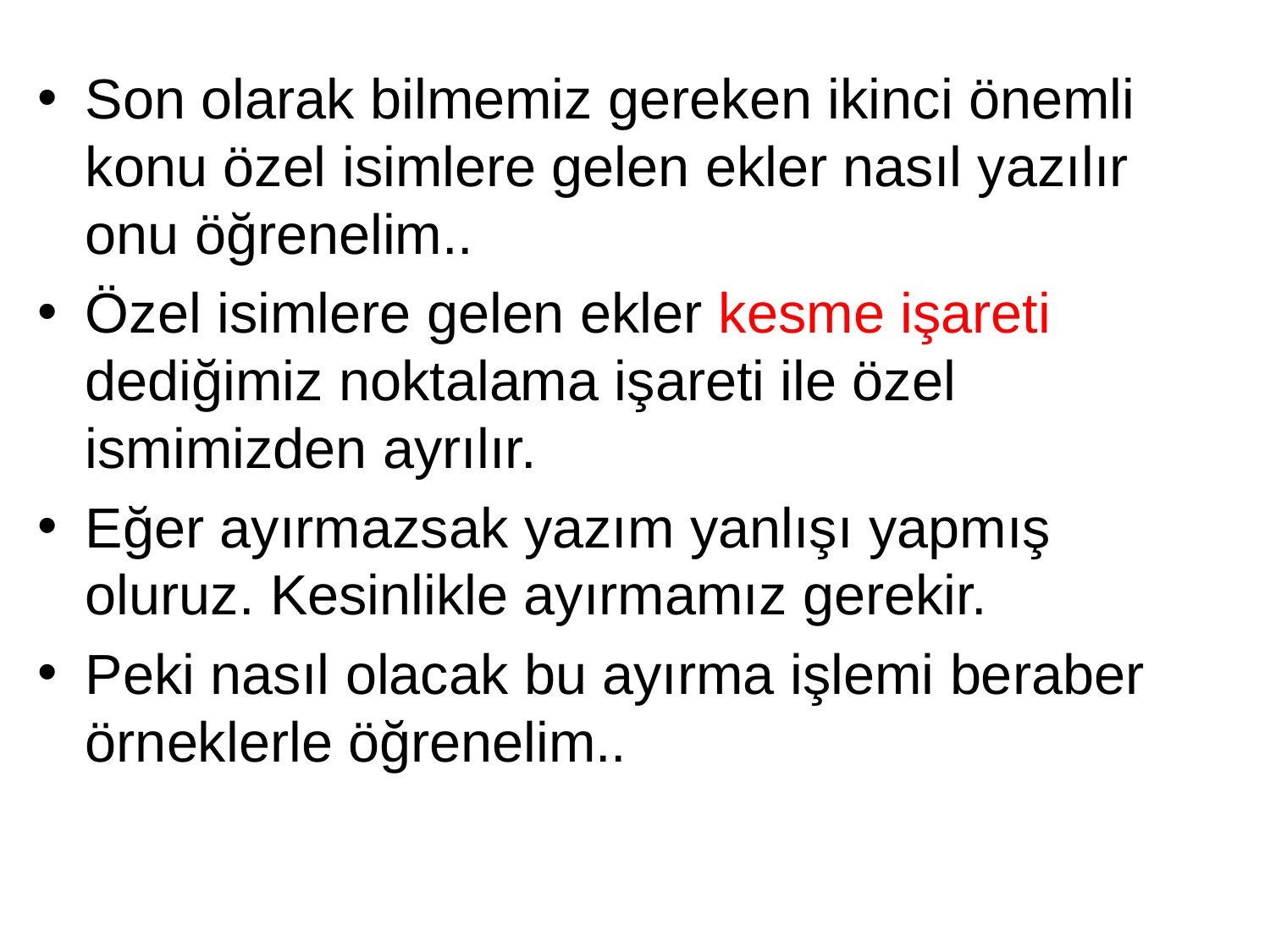

Son olarak bilmemiz gereken ikinci önemli konu özel isimlere gelen ekler nasıl yazılır onu öğrenelim..
Özel isimlere gelen ekler kesme işareti dediğimiz noktalama işareti ile özel ismimizden ayrılır.
Eğer ayırmazsak yazım yanlışı yapmış oluruz. Kesinlikle ayırmamız gerekir.
Peki nasıl olacak bu ayırma işlemi beraber örneklerle öğrenelim..